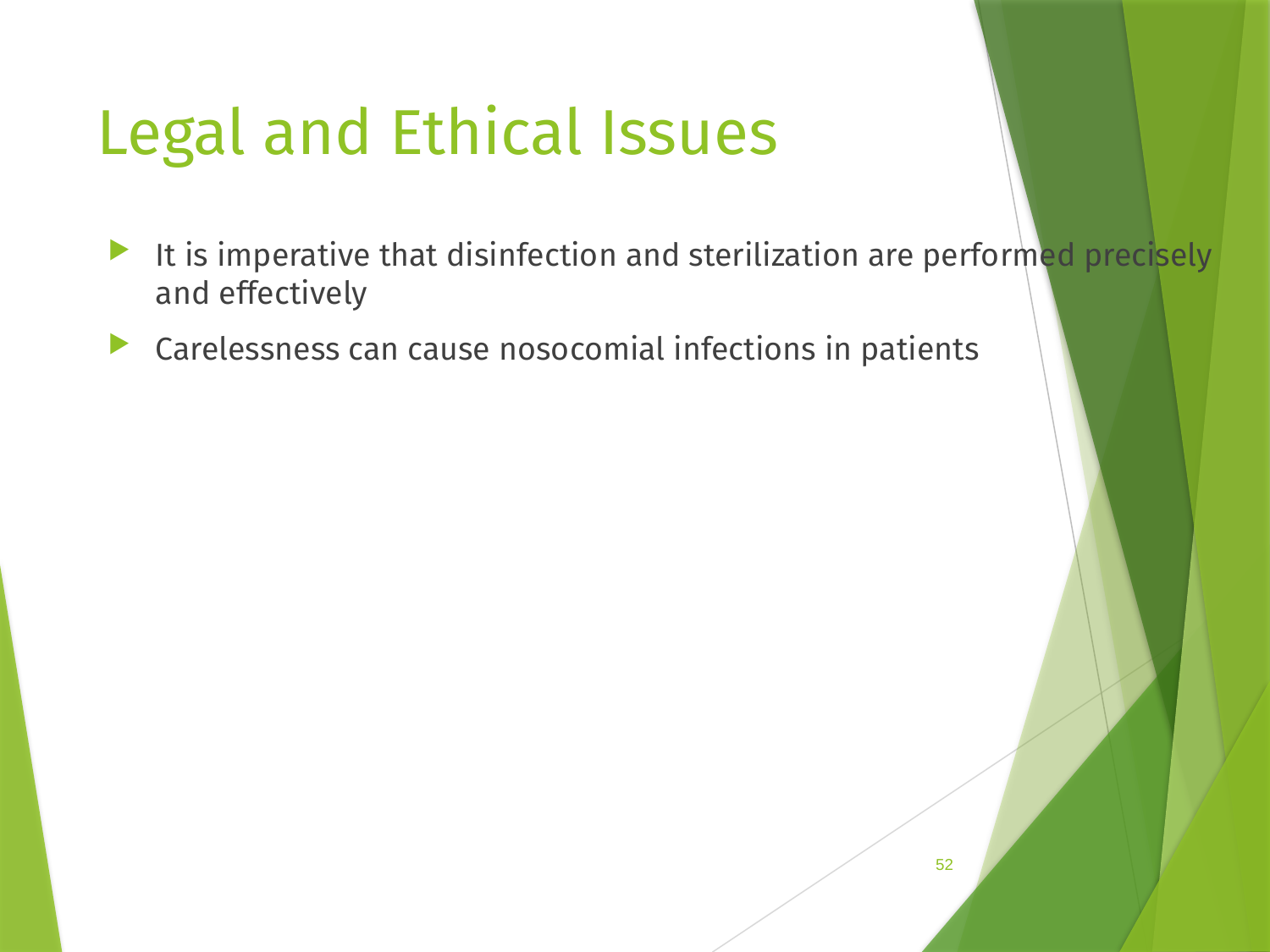

# Legal and Ethical Issues
It is imperative that disinfection and sterilization are performed precisely and effectively
Carelessness can cause nosocomial infections in patients
 52